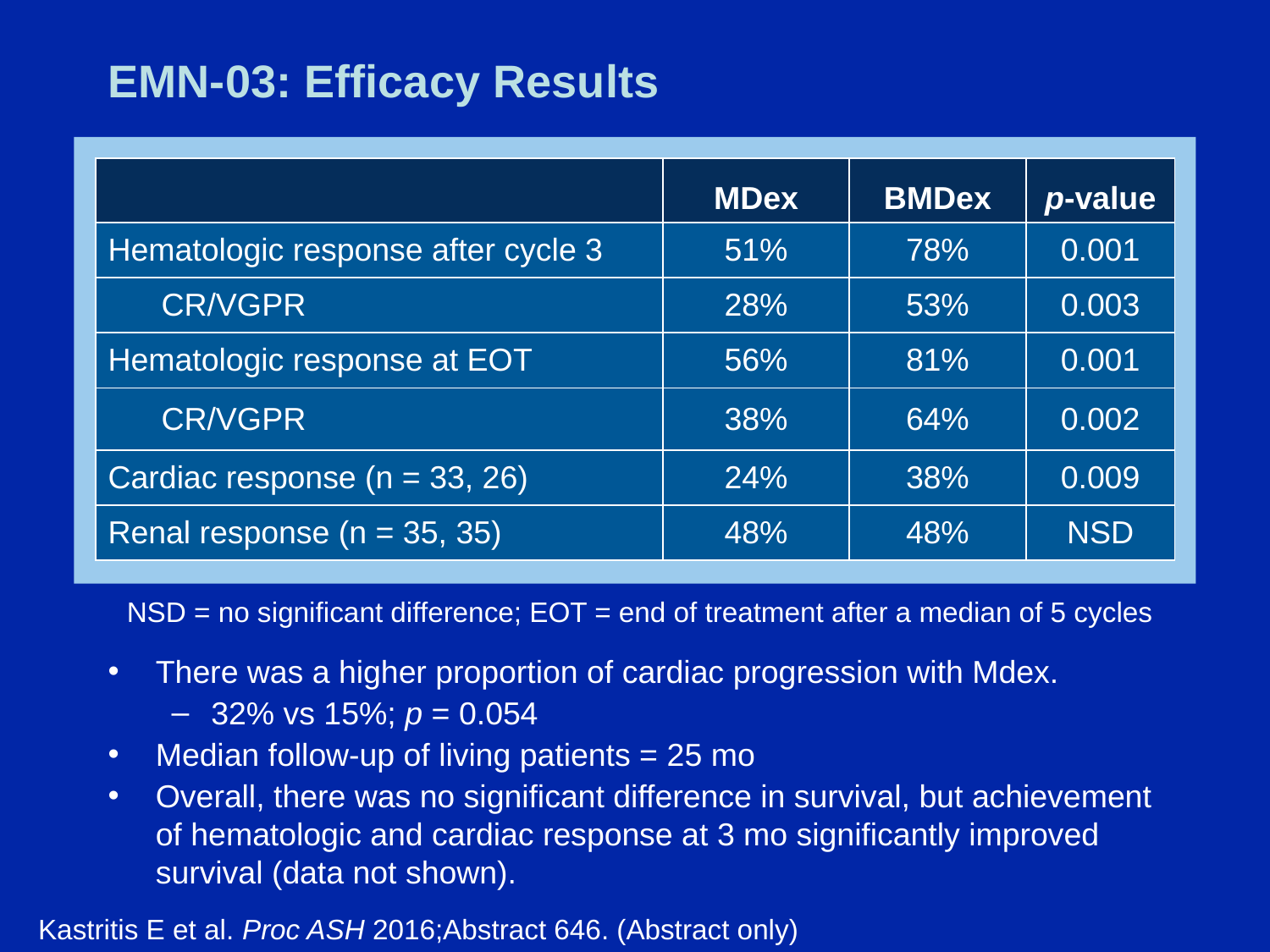

# EMN-03: Efficacy Results

|  | MDex | BMDex | p-value |
| --- | --- | --- | --- |
| Hematologic response after cycle 3 | 51% | 78% | 0.001 |
| CR/VGPR | 28% | 53% | 0.003 |
| Hematologic response at EOT | 56% | 81% | 0.001 |
| CR/VGPR | 38% | 64% | 0.002 |
| Cardiac response (n = 33, 26) | 24% | 38% | 0.009 |
| Renal response (n = 35, 35) | 48% | 48% | NSD |
NSD = no significant difference; EOT = end of treatment after a median of 5 cycles
There was a higher proportion of cardiac progression with Mdex.
32% vs 15%; p = 0.054
Median follow-up of living patients = 25 mo
Overall, there was no significant difference in survival, but achievement
of hematologic and cardiac response at 3 mo significantly improved survival (data not shown).
Kastritis E et al. Proc ASH 2016;Abstract 646. (Abstract only)